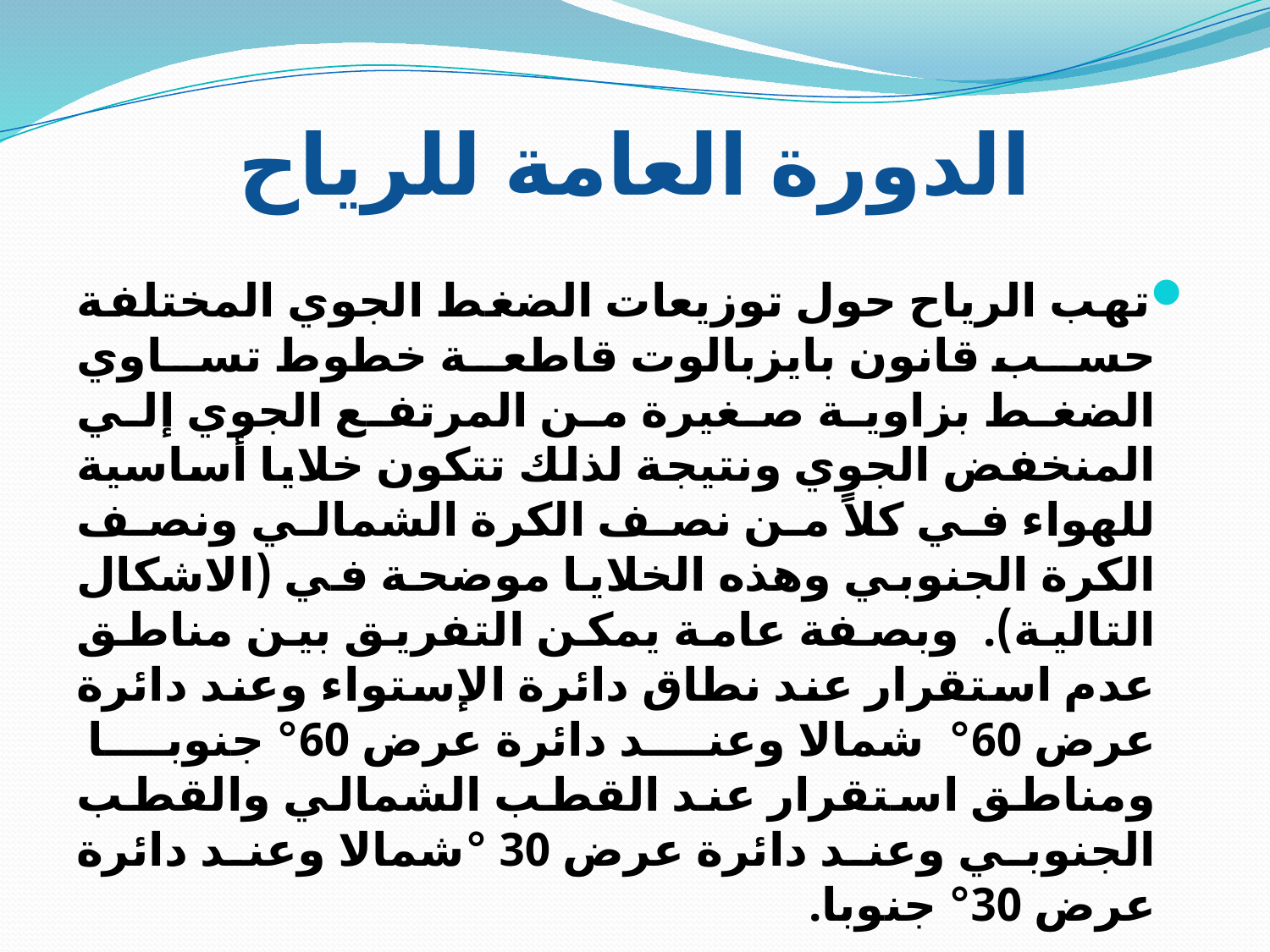

# الدورة العامة للرياح
تهب الرياح حول توزيعات الضغط الجوي المختلفة حسب قانون بايزبالوت قاطعة خطوط تساوي الضغط بزاوية صغيرة من المرتفع الجوي إلي المنخفض الجوي ونتيجة لذلك تتكون خلايا أساسية للهواء في كلاً من نصف الكرة الشمالي ونصف الكرة الجنوبي وهذه الخلايا موضحة في (الاشكال التالية).  وبصفة عامة يمكن التفريق بين مناطق عدم استقرار عند نطاق دائرة الإستواء وعند دائرة عرض 60°  شمالا وعند دائرة عرض 60° جنوبا  ومناطق استقرار عند القطب الشمالي والقطب الجنوبي وعند دائرة عرض 30 °شمالا وعند دائرة عرض 30° جنوبا.